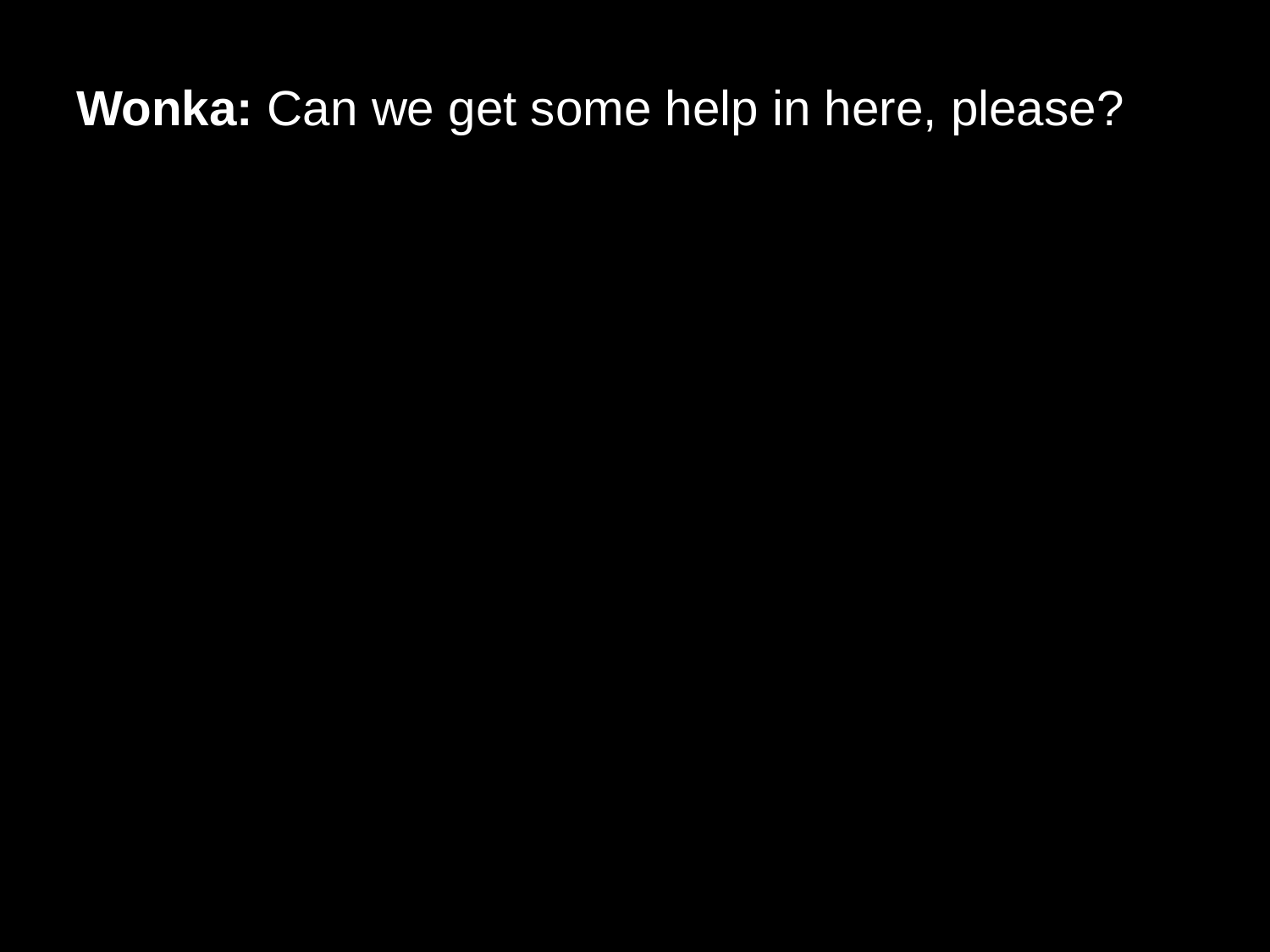

# Wonka: Can we get some help in here, please?